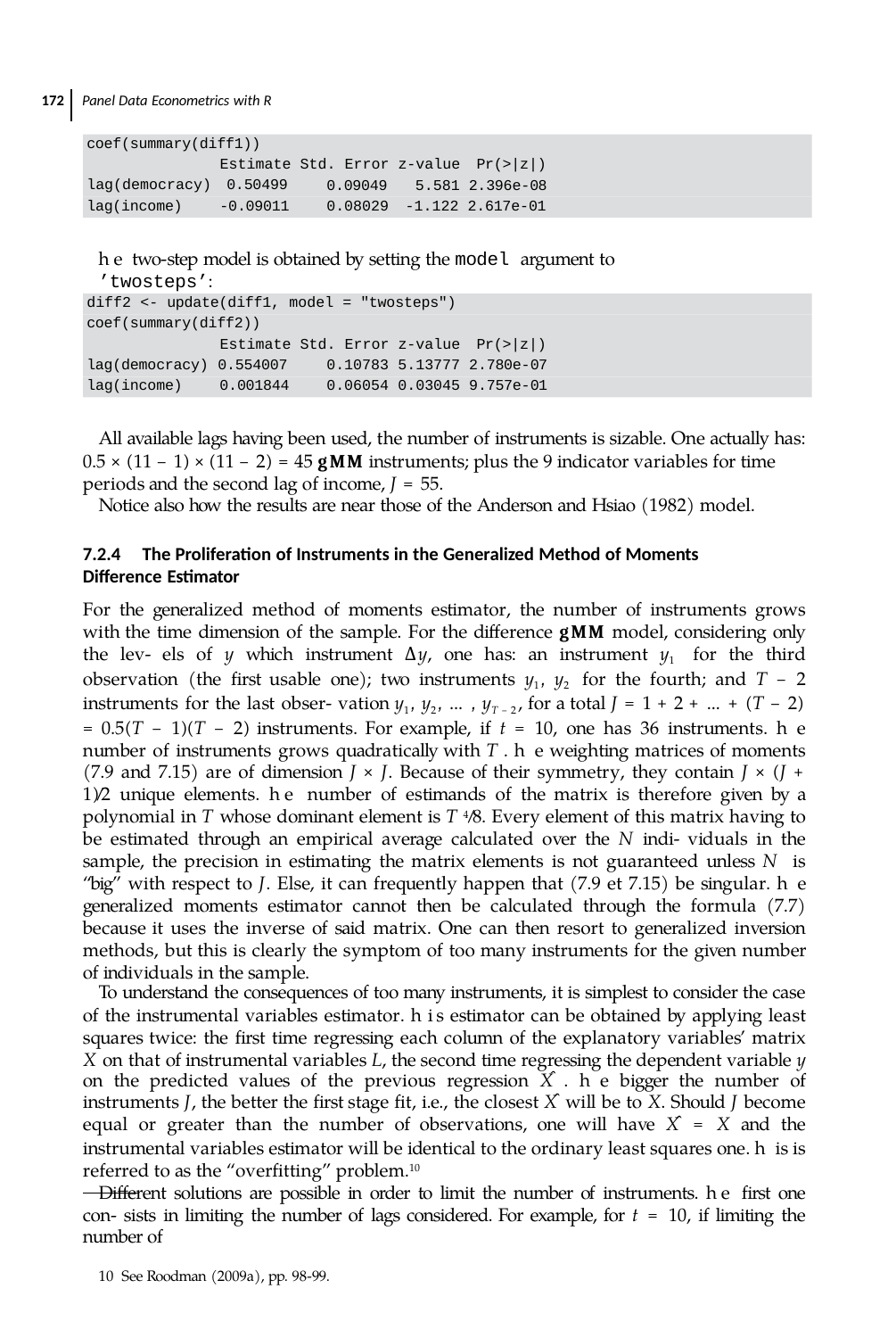

172  Panel Data Econometrics with R

coef(summary(diff1))
Estimate Std. Error z-value Pr(>|z|) lag(democracy) 0.50499

0.09049	5.581 2.396e-08
0.08029 -1.122 2.617e-01
lag(income)	-0.09011

he two-step model is obtained by setting the model argument to ’twosteps’:
diff2 <- update(diff1, model = "twosteps") coef(summary(diff2))
Estimate Std. Error z-value Pr(>|z|) lag(democracy) 0.554007

0.10783 5.13777 2.780e-07
0.06054 0.03045 9.757e-01
lag(income)	0.001844

All available lags having been used, the number of instruments is sizable. One actually has:
0.5 × (11 – 1) × (11 – 2) = 45 gmm instruments; plus the 9 indicator variables for time periods and the second lag of income, J = 55.
Notice also how the results are near those of the Anderson and Hsiao (1982) model.

7.2.4  The Proliferation of Instruments in the Generalized Method of Moments Difference Estimator
For the generalized method of moments estimator, the number of instruments grows with the time dimension of the sample. For the difference gmm model, considering only the lev- els of y which instrument Δy, one has: an instrument y1  for the third observation (the ﬁrst usable one); two instruments y1, y2  for the fourth; and T – 2 instruments for the last obser- vation y1, y2, … , yT –2, for a total J = 1 + 2 + … + (T – 2) = 0.5(T – 1)(T – 2) instruments. For example, if t = 10, one has 36 instruments. he number of instruments grows quadratically with T . he weighting matrices of moments (7.9 and 7.15) are of dimension J × J. Because of their symmetry, they contain J × (J + 1)∕2 unique elements. he number of estimands of the matrix is therefore given by a polynomial in T whose dominant element is T 4∕8. Every element of this matrix having to be estimated through an empirical average calculated over the N indi- viduals in the sample, the precision in estimating the matrix elements is not guaranteed unless N  is “big” with respect to J. Else, it can frequently happen that (7.9 et 7.15) be singular. he generalized moments estimator cannot then be calculated through the formula (7.7) because it uses the inverse of said matrix. One can then resort to generalized inversion methods, but this is clearly the symptom of too many instruments for the given number of individuals in the sample.
To understand the consequences of too many instruments, it is simplest to consider the case
of the instrumental variables estimator. his estimator can be obtained by applying least squares twice: the ﬁrst time regressing each column of the explanatory variables’ matrix X on that of instrumental variables L, the second time regressing the dependent variable y on the predicted values of the previous regression X̂ . he bigger the number of instruments J, the better the ﬁrst stage ﬁt, i.e., the closest X̂ will be to X. Should J become equal or greater than the number of observations, one will have X̂ = X and the instrumental variables estimator will be identical to the ordinary least squares one. his is referred to as the “overﬁtting” problem.10
Different solutions are possible in order to limit the number of instruments. he ﬁrst one con- sists in limiting the number of lags considered. For example, for t = 10, if limiting the number of

10 See Roodman (2009a), pp. 98-99.